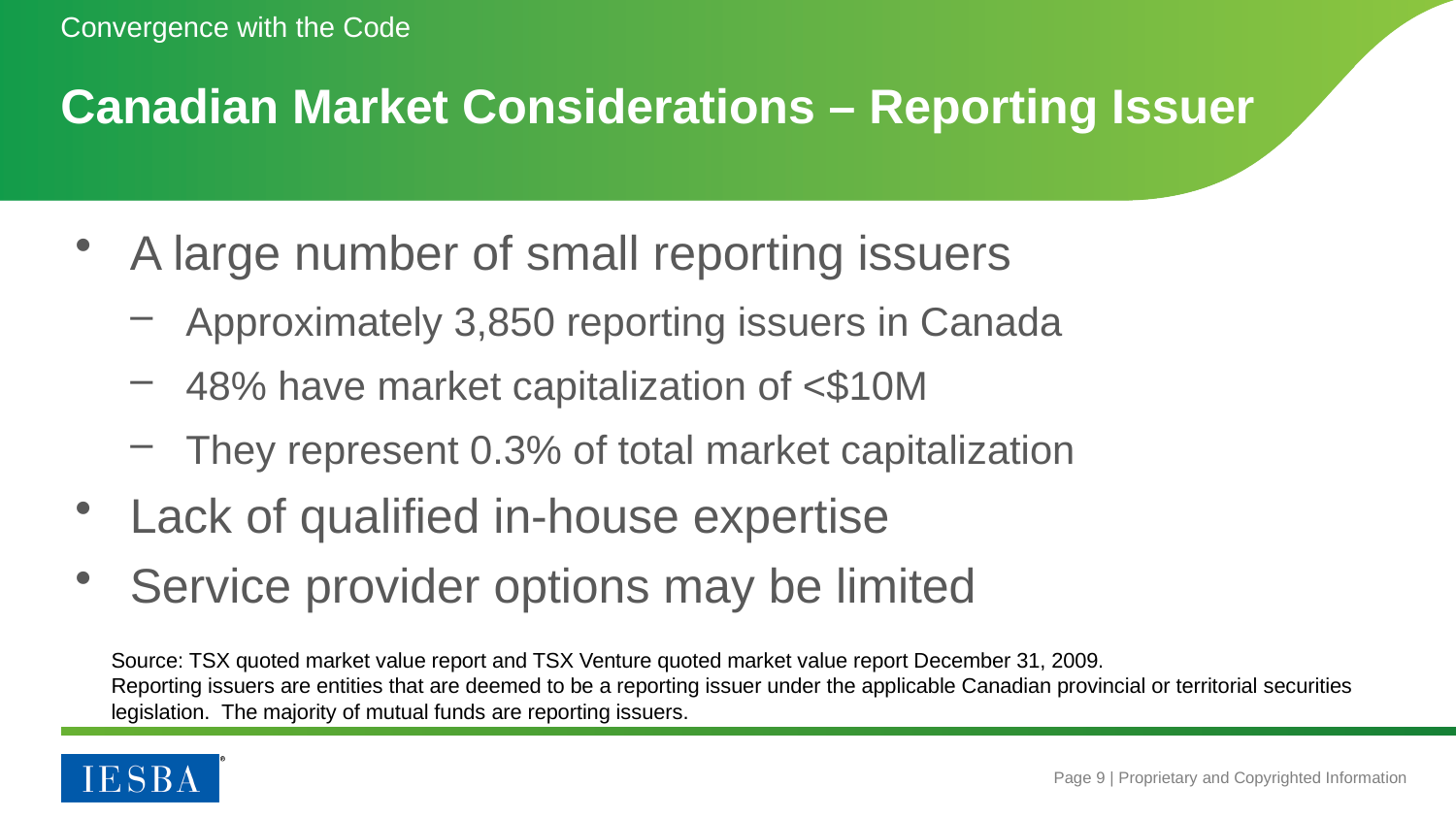

Convergence with the Code

# Canadian Market Considerations – Reporting Issuer
A large number of small reporting issuers
Approximately 3,850 reporting issuers in Canada
48% have market capitalization of <$10M
They represent 0.3% of total market capitalization
Lack of qualified in-house expertise
Service provider options may be limited
Source: TSX quoted market value report and TSX Venture quoted market value report December 31, 2009.
Reporting issuers are entities that are deemed to be a reporting issuer under the applicable Canadian provincial or territorial securities legislation.  The majority of mutual funds are reporting issuers.